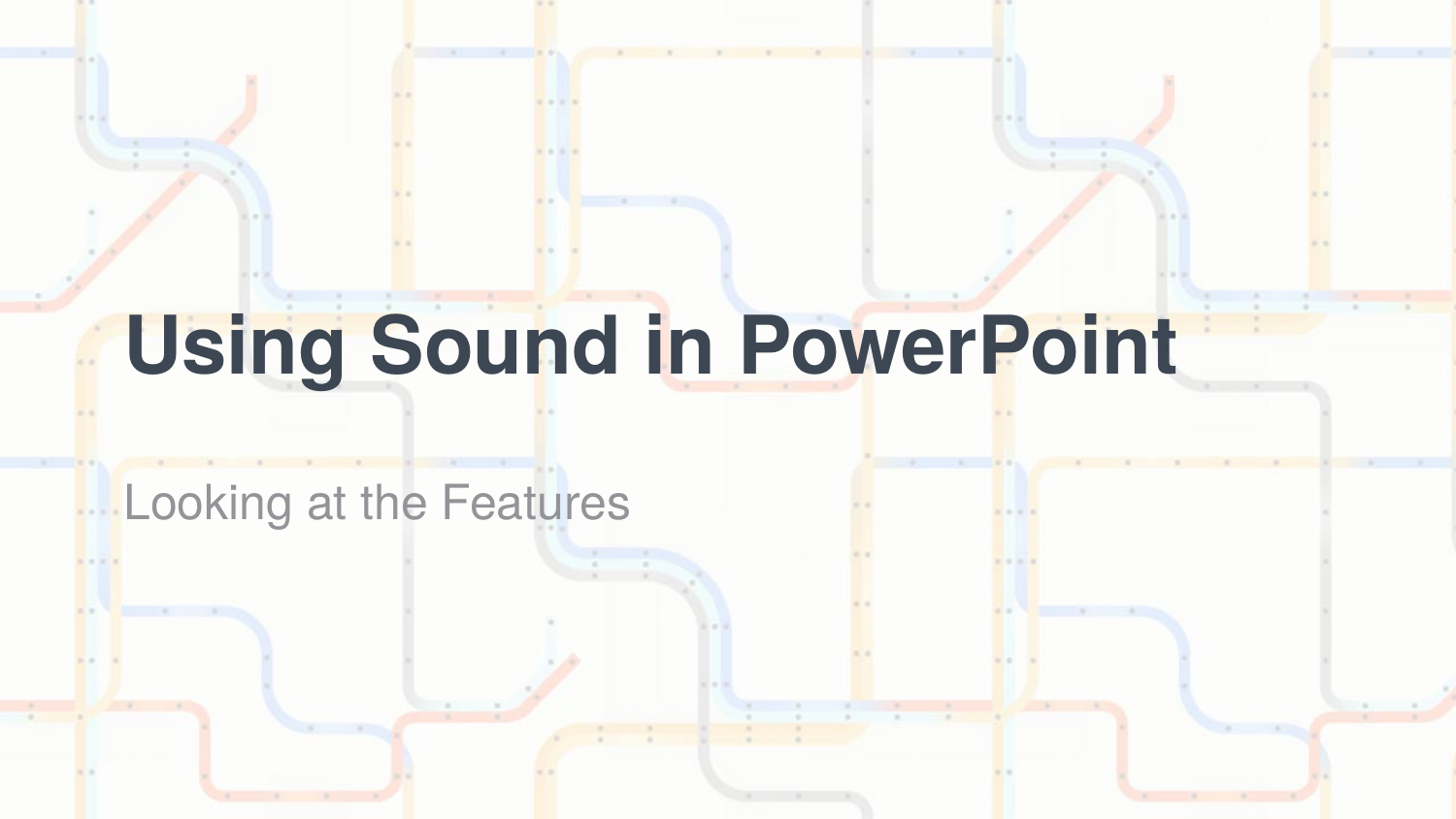

# Using Sound in PowerPoint
Looking at the Features